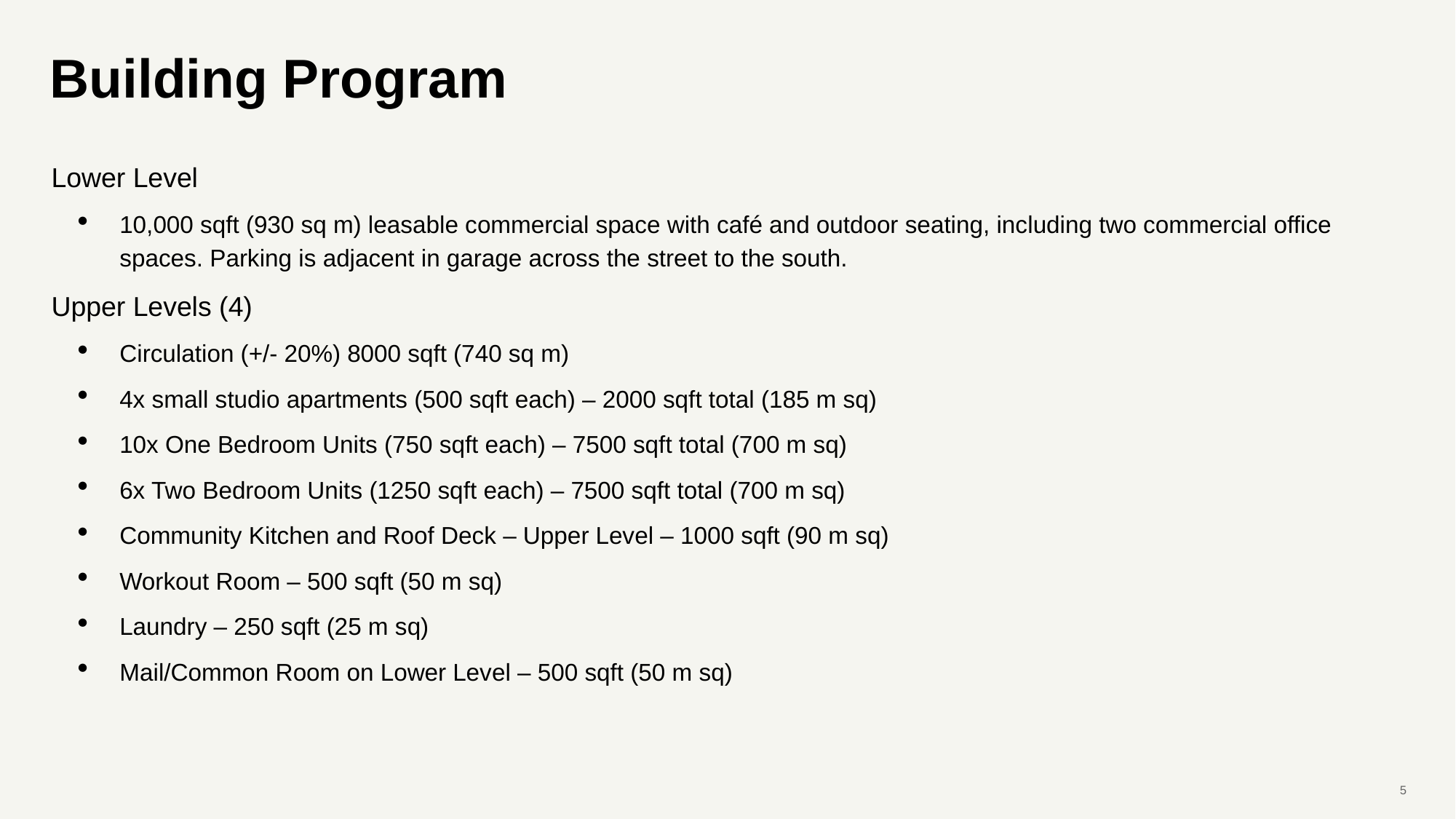

# Building Program
Lower Level
10,000 sqft (930 sq m) leasable commercial space with café and outdoor seating, including two commercial office spaces. Parking is adjacent in garage across the street to the south.
Upper Levels (4)
Circulation (+/- 20%) 8000 sqft (740 sq m)
4x small studio apartments (500 sqft each) – 2000 sqft total (185 m sq)
10x One Bedroom Units (750 sqft each) – 7500 sqft total (700 m sq)
6x Two Bedroom Units (1250 sqft each) – 7500 sqft total (700 m sq)
Community Kitchen and Roof Deck – Upper Level – 1000 sqft (90 m sq)
Workout Room – 500 sqft (50 m sq)
Laundry – 250 sqft (25 m sq)
Mail/Common Room on Lower Level – 500 sqft (50 m sq)
5